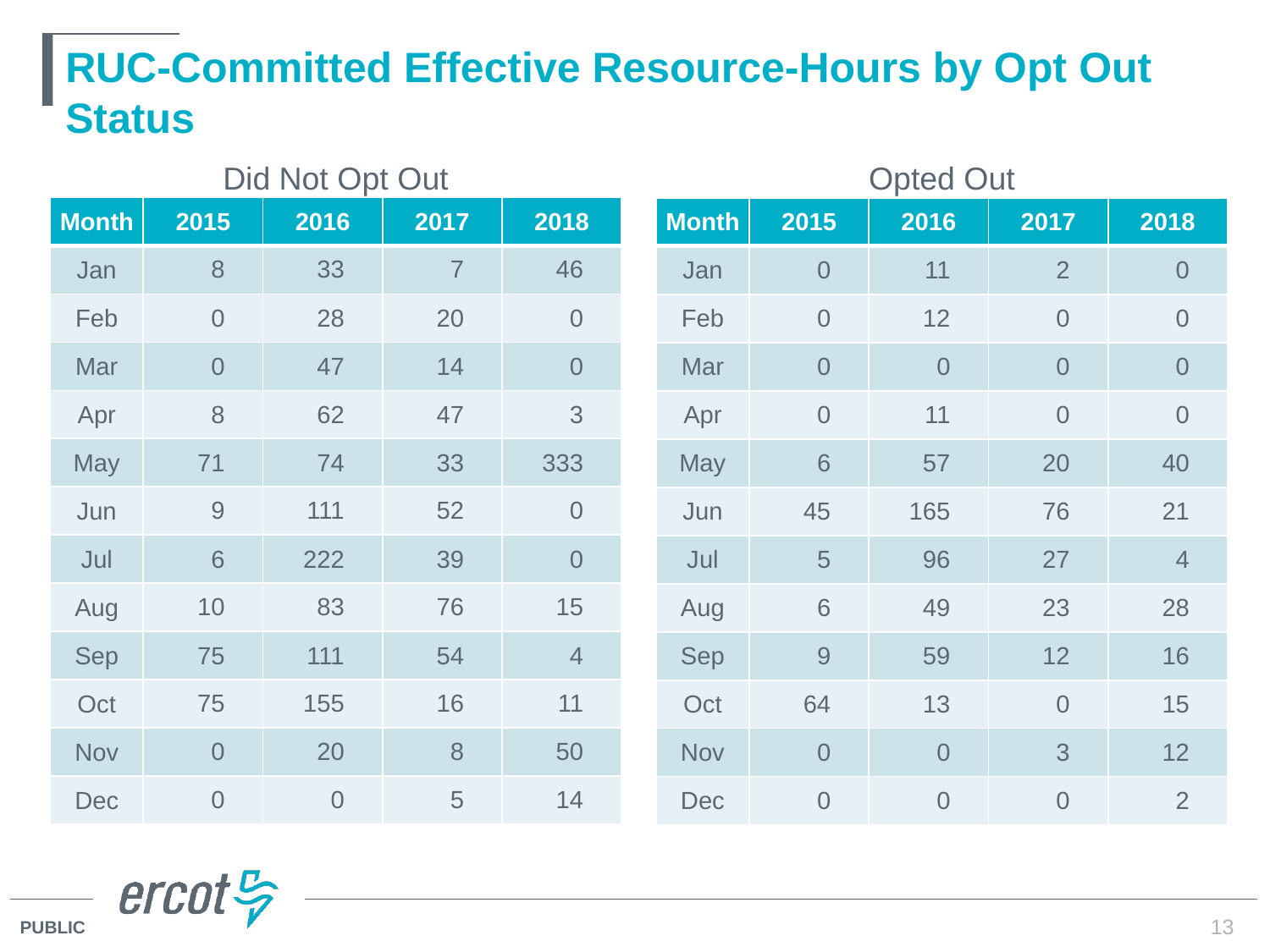

# RUC-Committed Effective Resource-Hours by Opt Out Status
Opted Out
Did Not Opt Out
| Month | 2015 | 2016 | 2017 | 2018 |
| --- | --- | --- | --- | --- |
| Jan | 8 | 33 | 7 | 46 |
| Feb | 0 | 28 | 20 | 0 |
| Mar | 0 | 47 | 14 | 0 |
| Apr | 8 | 62 | 47 | 3 |
| May | 71 | 74 | 33 | 333 |
| Jun | 9 | 111 | 52 | 0 |
| Jul | 6 | 222 | 39 | 0 |
| Aug | 10 | 83 | 76 | 15 |
| Sep | 75 | 111 | 54 | 4 |
| Oct | 75 | 155 | 16 | 11 |
| Nov | 0 | 20 | 8 | 50 |
| Dec | 0 | 0 | 5 | 14 |
| Month | 2015 | 2016 | 2017 | 2018 |
| --- | --- | --- | --- | --- |
| Jan | 0 | 11 | 2 | 0 |
| Feb | 0 | 12 | 0 | 0 |
| Mar | 0 | 0 | 0 | 0 |
| Apr | 0 | 11 | 0 | 0 |
| May | 6 | 57 | 20 | 40 |
| Jun | 45 | 165 | 76 | 21 |
| Jul | 5 | 96 | 27 | 4 |
| Aug | 6 | 49 | 23 | 28 |
| Sep | 9 | 59 | 12 | 16 |
| Oct | 64 | 13 | 0 | 15 |
| Nov | 0 | 0 | 3 | 12 |
| Dec | 0 | 0 | 0 | 2 |
13